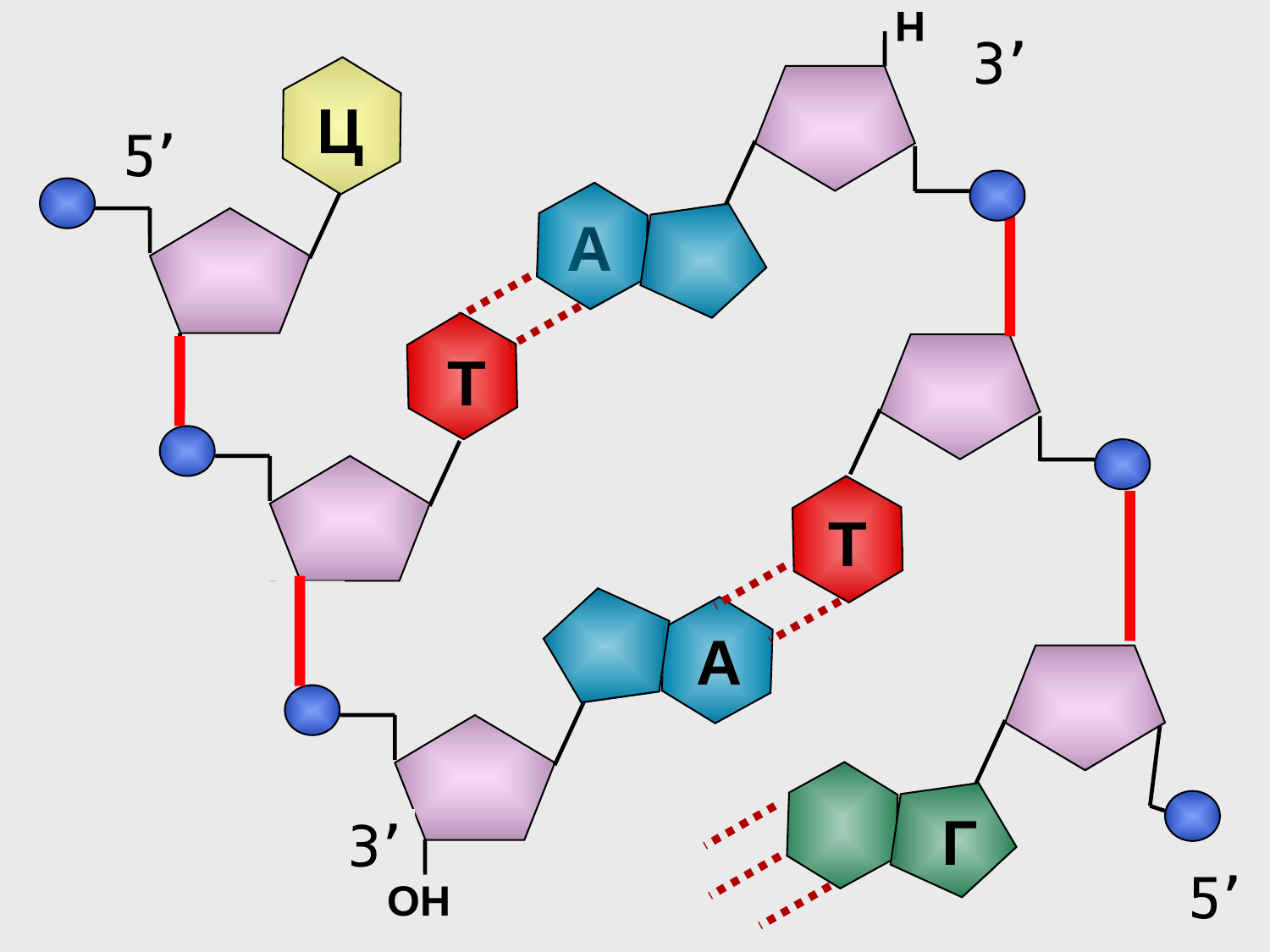

НО

A
3’

Ц
5’

Т

Т

ОН

3’

Г

A

5’
3’

ОН

5’